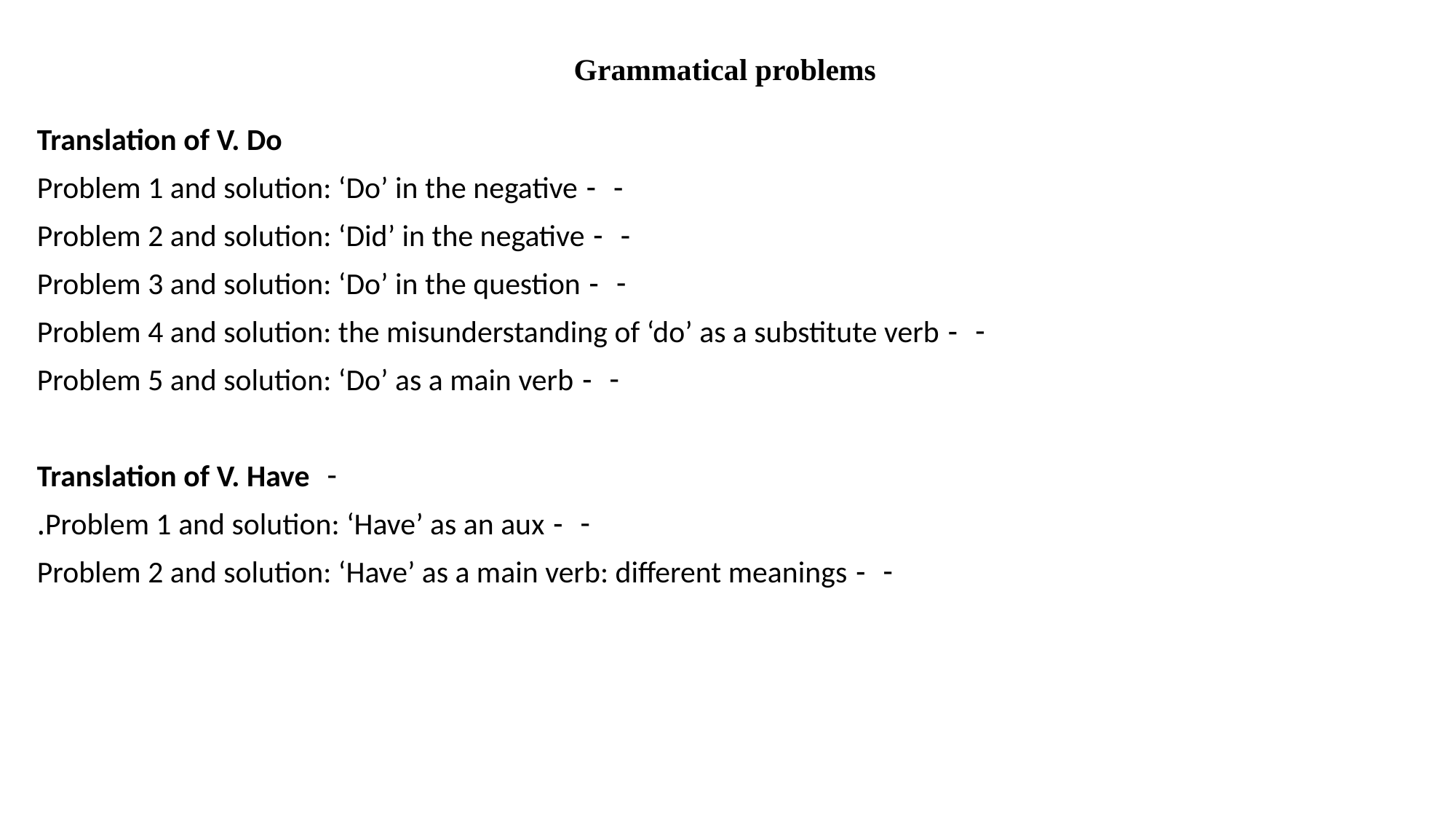

# Grammatical problems
Translation of V. Do
- Problem 1 and solution: ‘Do’ in the negative
- Problem 2 and solution: ‘Did’ in the negative
- Problem 3 and solution: ‘Do’ in the question
- Problem 4 and solution: the misunderstanding of ‘do’ as a substitute verb
- Problem 5 and solution: ‘Do’ as a main verb

Translation of V. Have
- Problem 1 and solution: ‘Have’ as an aux.
- Problem 2 and solution: ‘Have’ as a main verb: different meanings